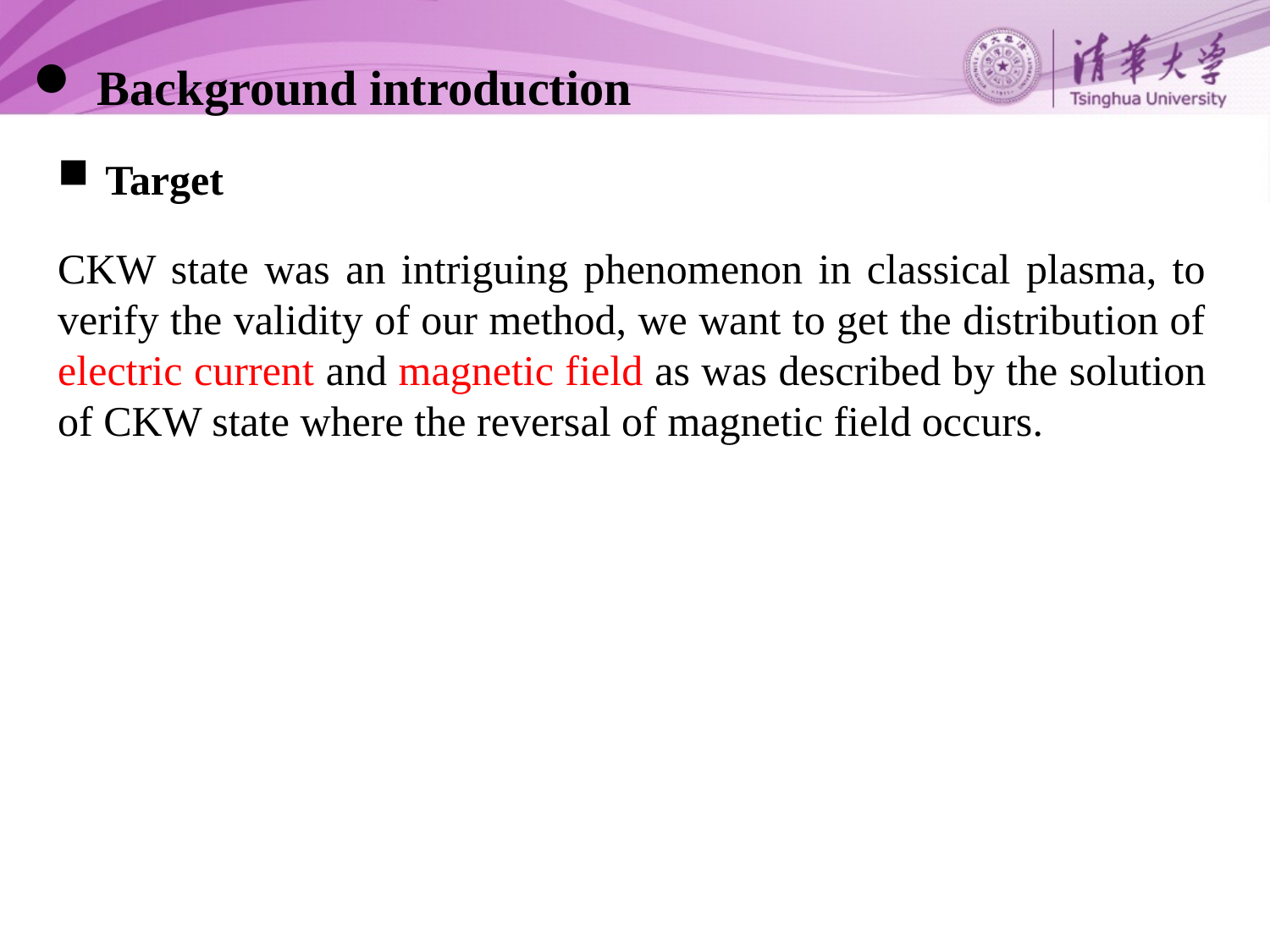

Background introduction
Target
CKW state was an intriguing phenomenon in classical plasma, to verify the validity of our method, we want to get the distribution of electric current and magnetic field as was described by the solution of CKW state where the reversal of magnetic field occurs.